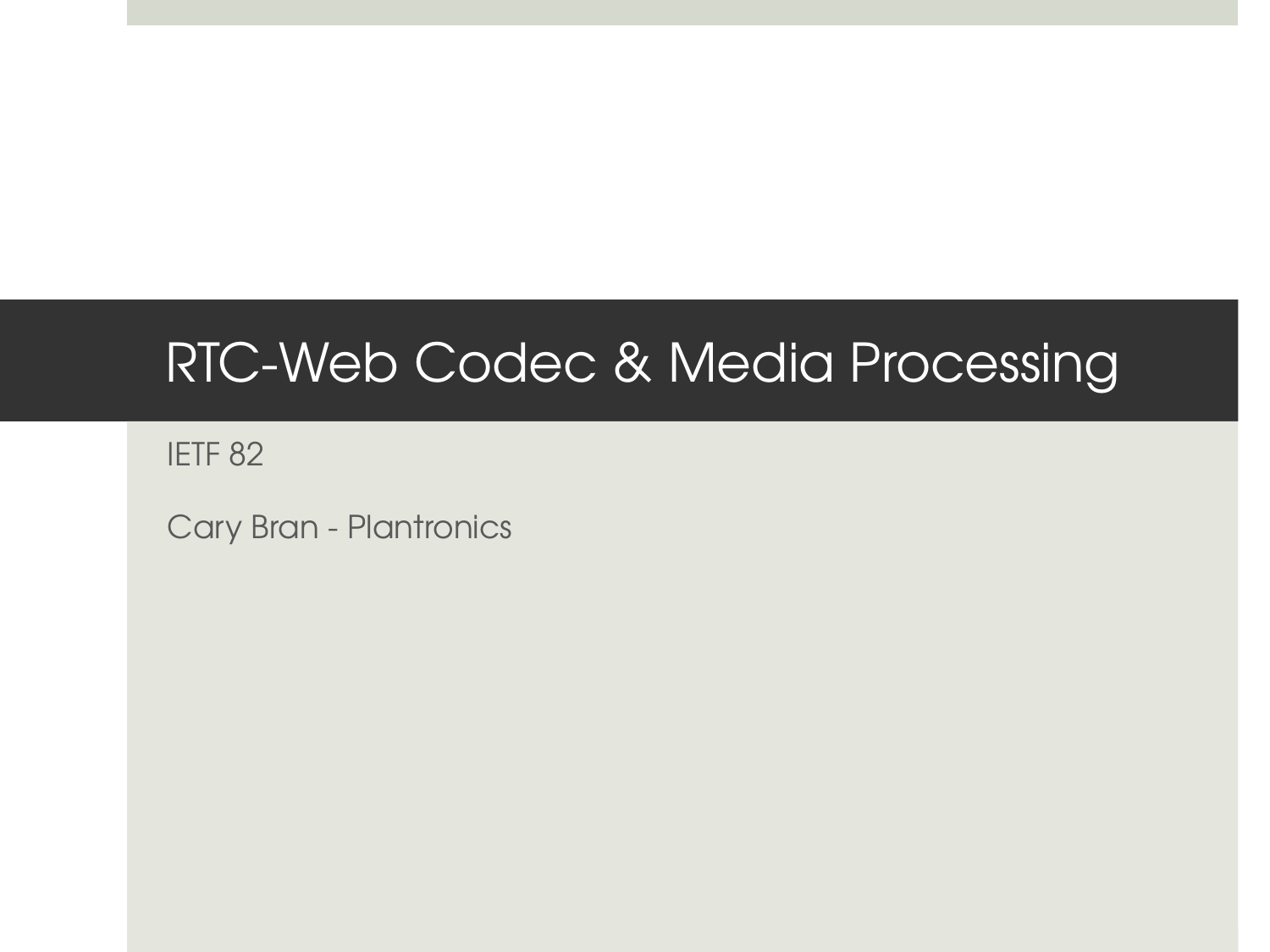

# RTC-Web Codec & Media Processing
IETF 82
Cary Bran - Plantronics